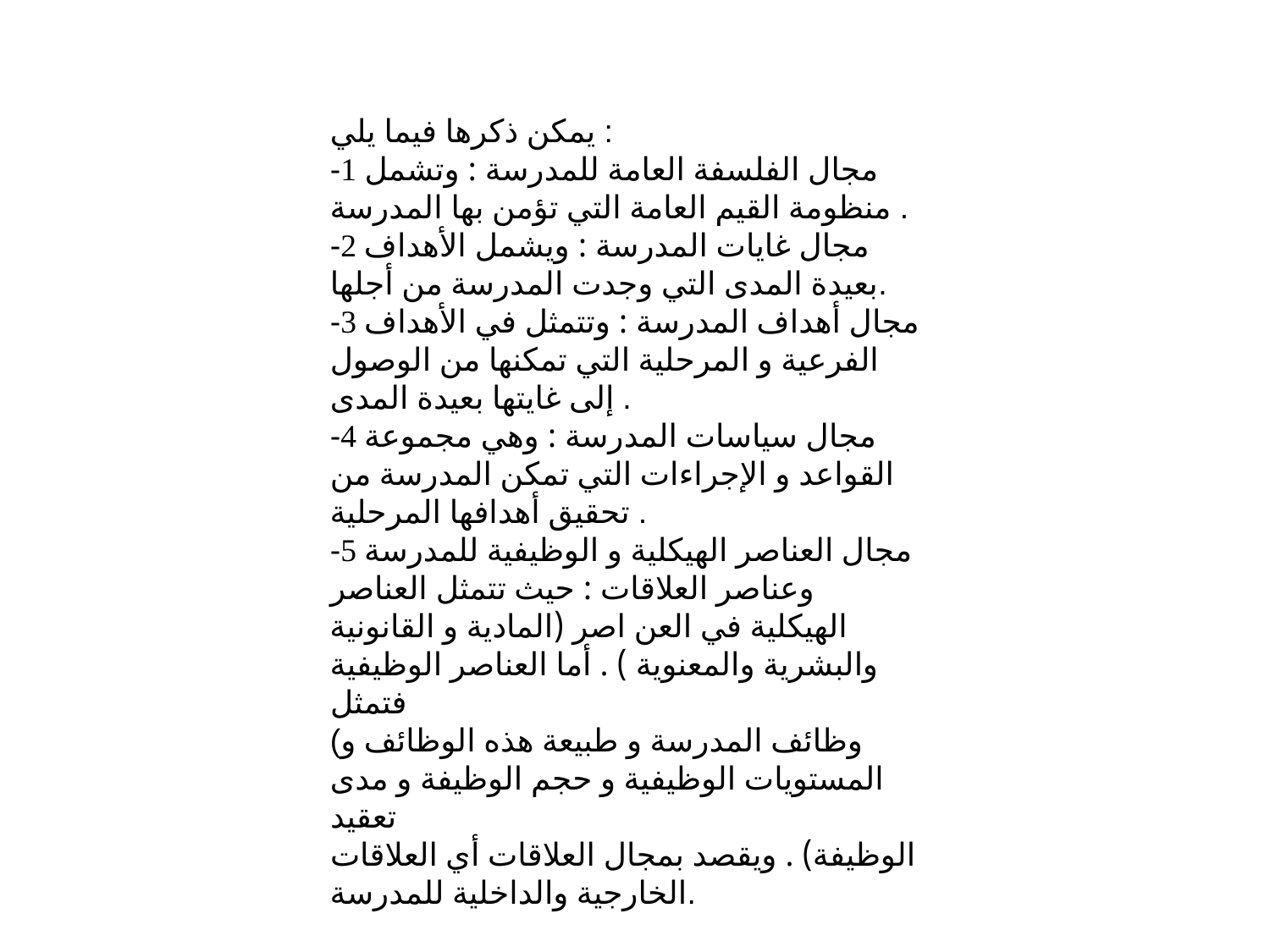

يمكن ذكرها فيما يلي :
-1 مجال الفلسفة العامة للمدرسة : وتشمل منظومة القيم العامة التي تؤمن بها المدرسة .
-2 مجال غايات المدرسة : ويشمل الأهداف بعيدة المدى التي وجدت المدرسة من أجلها.
-3 مجال أهداف المدرسة : وتتمثل في الأهداف الفرعية و المرحلية التي تمكنها من الوصول
إلى غايتها بعيدة المدى .
-4 مجال سياسات المدرسة : وهي مجموعة القواعد و الإجراءات التي تمكن المدرسة من
تحقيق أهدافها المرحلية .
-5 مجال العناصر الهيكلية و الوظيفية للمدرسة وعناصر العلاقات : حيث تتمثل العناصر
الهيكلية في العن اصر (المادية و القانونية والبشرية والمعنوية ) . أما العناصر الوظيفية فتمثل
(وظائف المدرسة و طبيعة هذه الوظائف و المستويات الوظيفية و حجم الوظيفة و مدى تعقيد
الوظيفة) . ويقصد بمجال العلاقات أي العلاقات الخارجية والداخلية للمدرسة.